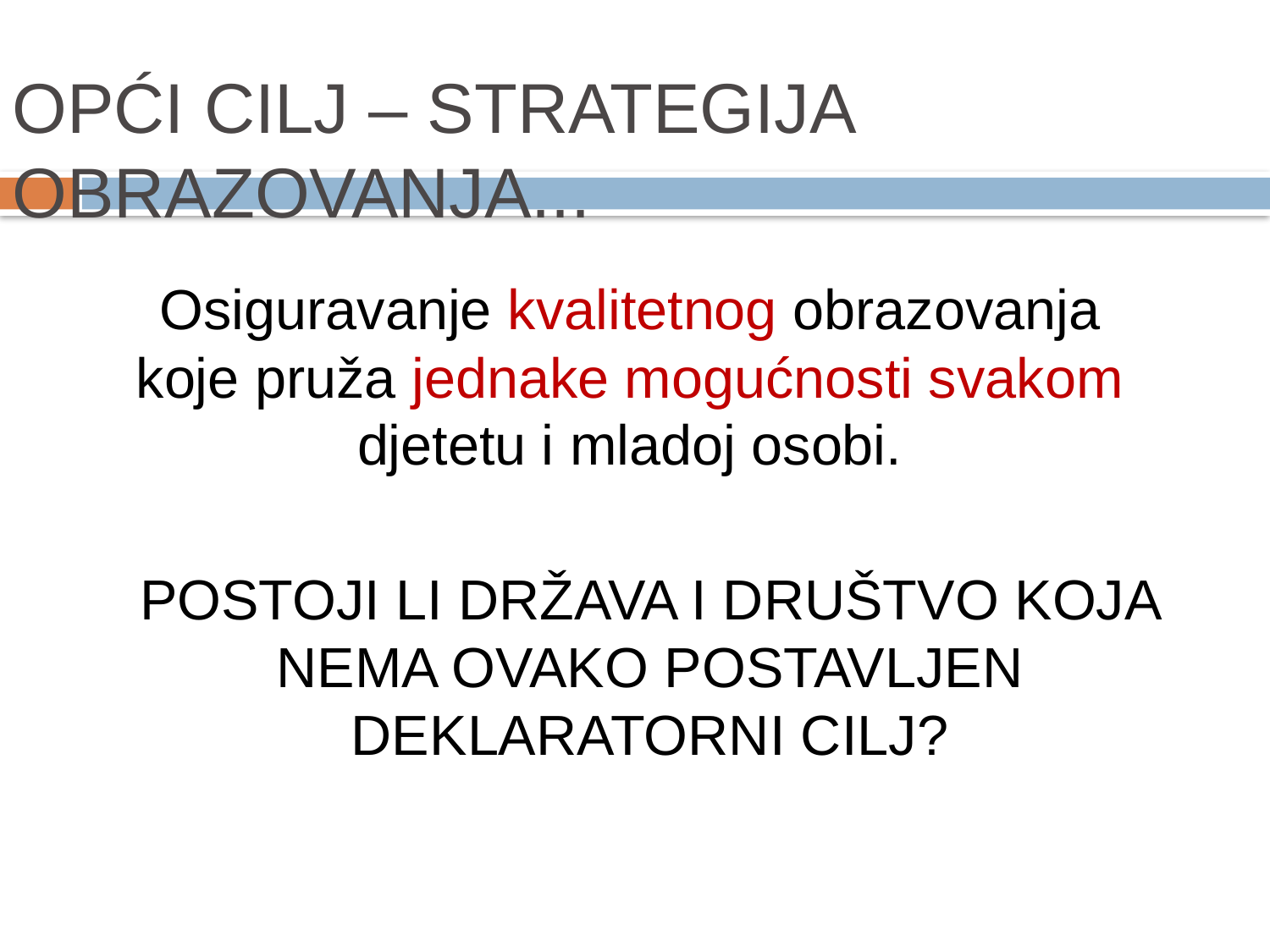

OPĆI CILJ – STRATEGIJA OBRAZOVANJA...
Osiguravanje kvalitetnog obrazovanja
koje pruža jednake mogućnosti svakom djetetu i mladoj osobi.
POSTOJI LI DRŽAVA I DRUŠTVO KOJA NEMA OVAKO POSTAVLJEN DEKLARATORNI CILJ?